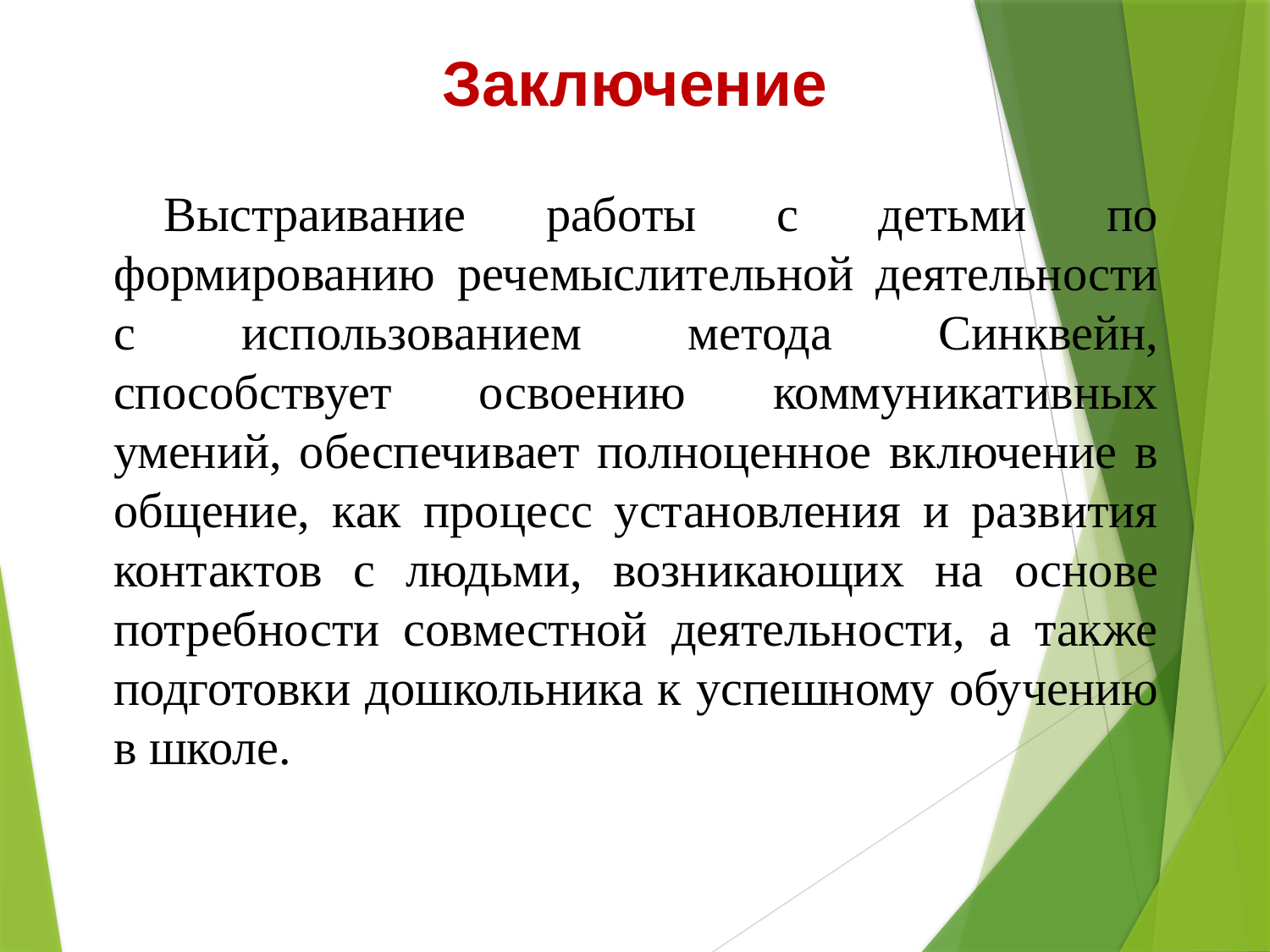

Заключение
Выстраивание работы с детьми по формированию речемыслительной деятельности с использованием метода Синквейн, способствует освоению коммуникативных умений, обеспечивает полноценное включение в общение, как процесс установления и развития контактов с людьми, возникающих на основе потребности совместной деятельности, а также подготовки дошкольника к успешному обучению в школе.